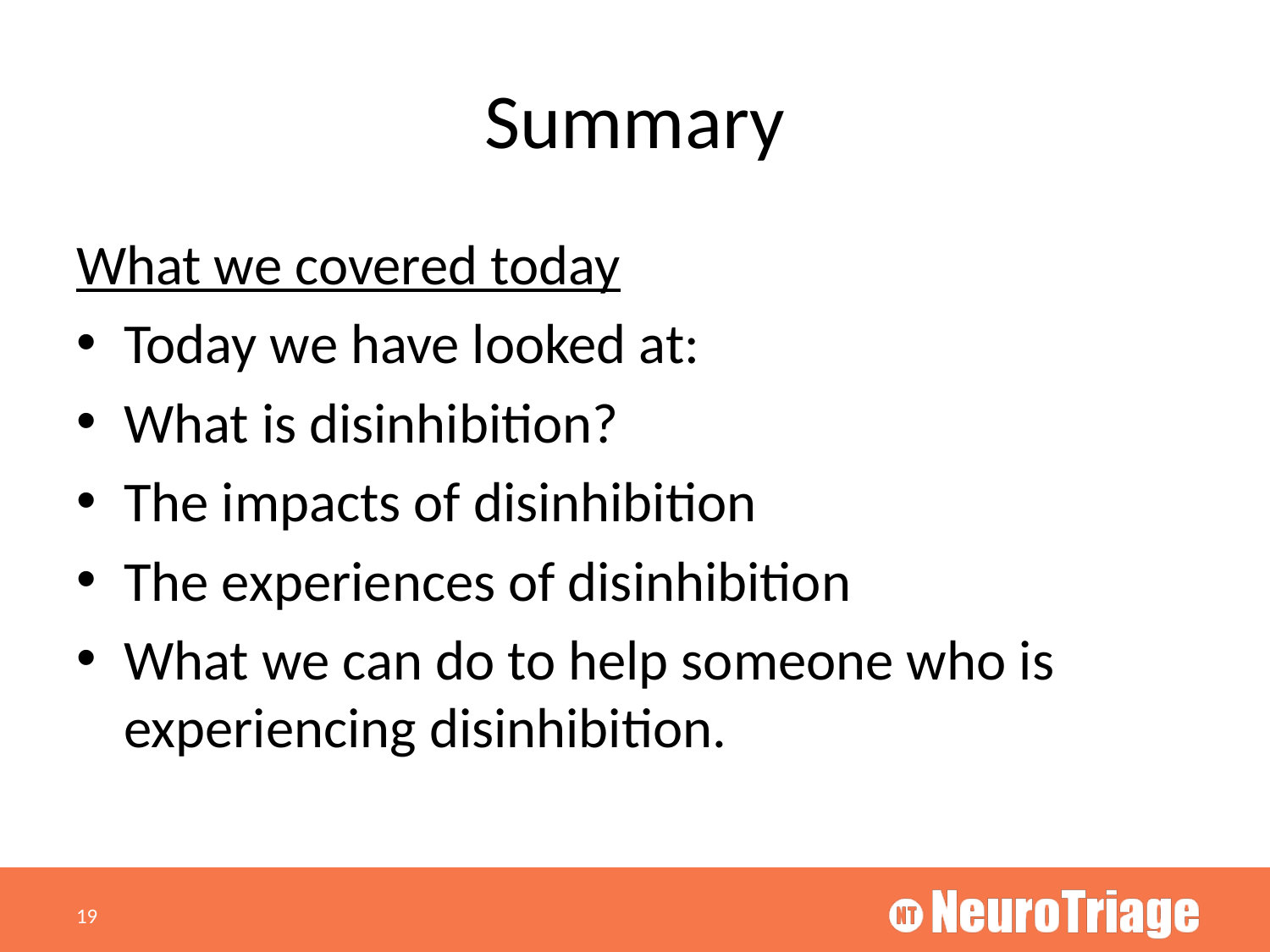

# Summary
What we covered today
Today we have looked at:
What is disinhibition?
The impacts of disinhibition
The experiences of disinhibition
What we can do to help someone who is experiencing disinhibition.

19